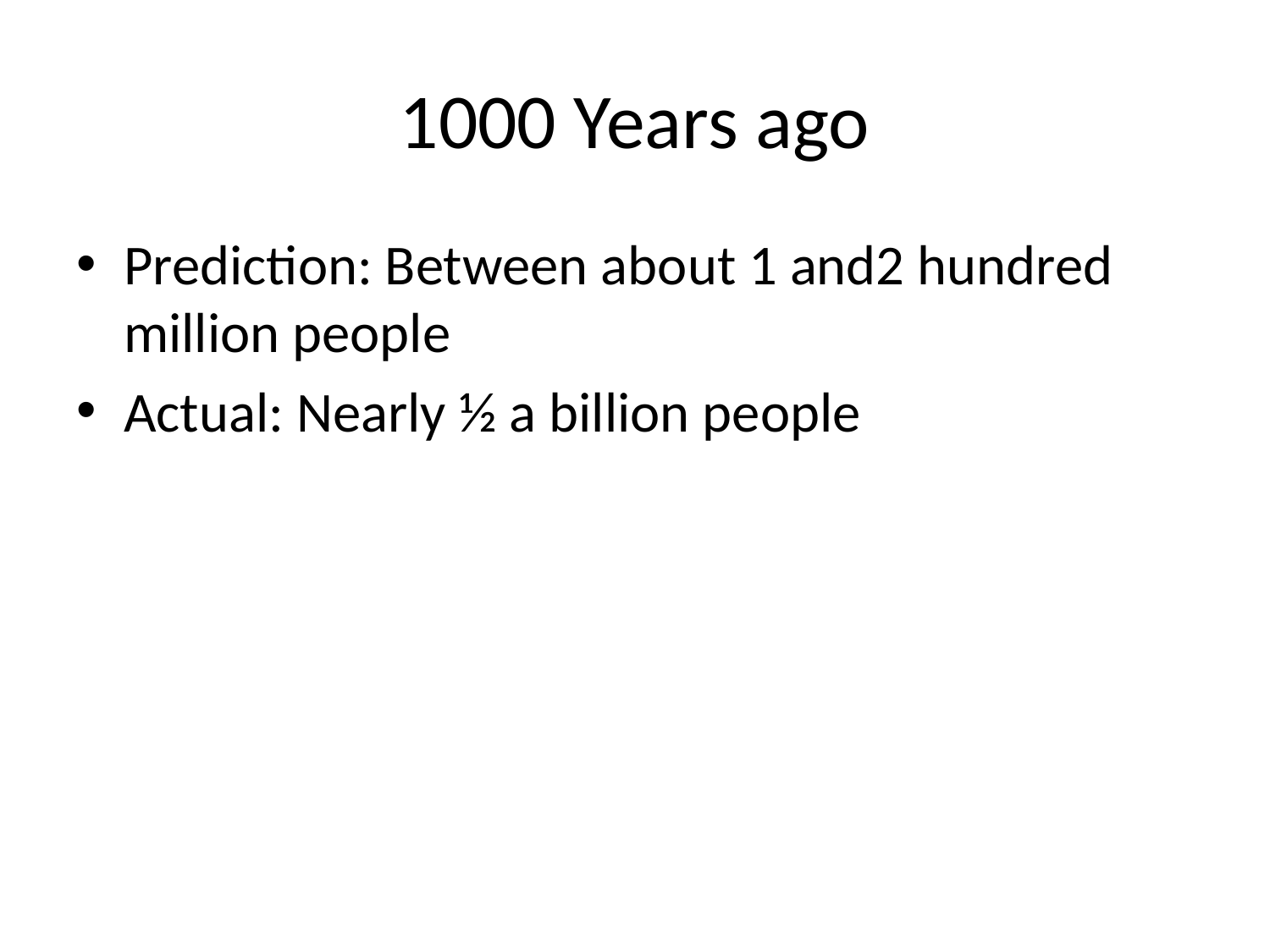

# 1000 Years ago
Prediction: Between about 1 and2 hundred million people
Actual: Nearly ½ a billion people